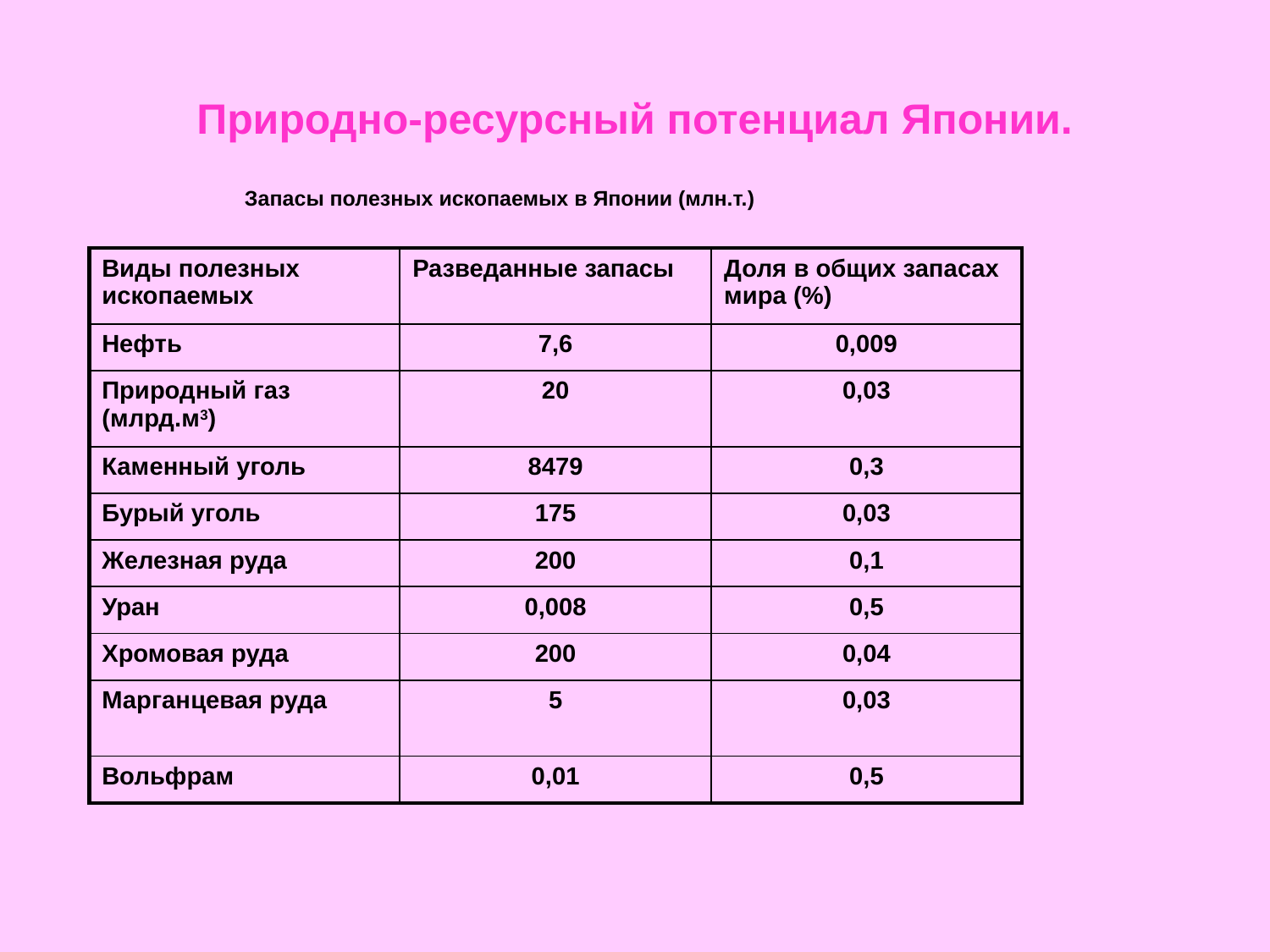

# Природно-ресурсный потенциал Японии.
Запасы полезных ископаемых в Японии (млн.т.)
| Виды полезных ископаемых | Разведанные запасы | Доля в общих запасах мира (%) |
| --- | --- | --- |
| Нефть | 7,6 | 0,009 |
| Природный газ (млрд.м3) | 20 | 0,03 |
| Каменный уголь | 8479 | 0,3 |
| Бурый уголь | 175 | 0,03 |
| Железная руда | 200 | 0,1 |
| Уран | 0,008 | 0,5 |
| Хромовая руда | 200 | 0,04 |
| Марганцевая руда | 5 | 0,03 |
| Вольфрам | 0,01 | 0,5 |